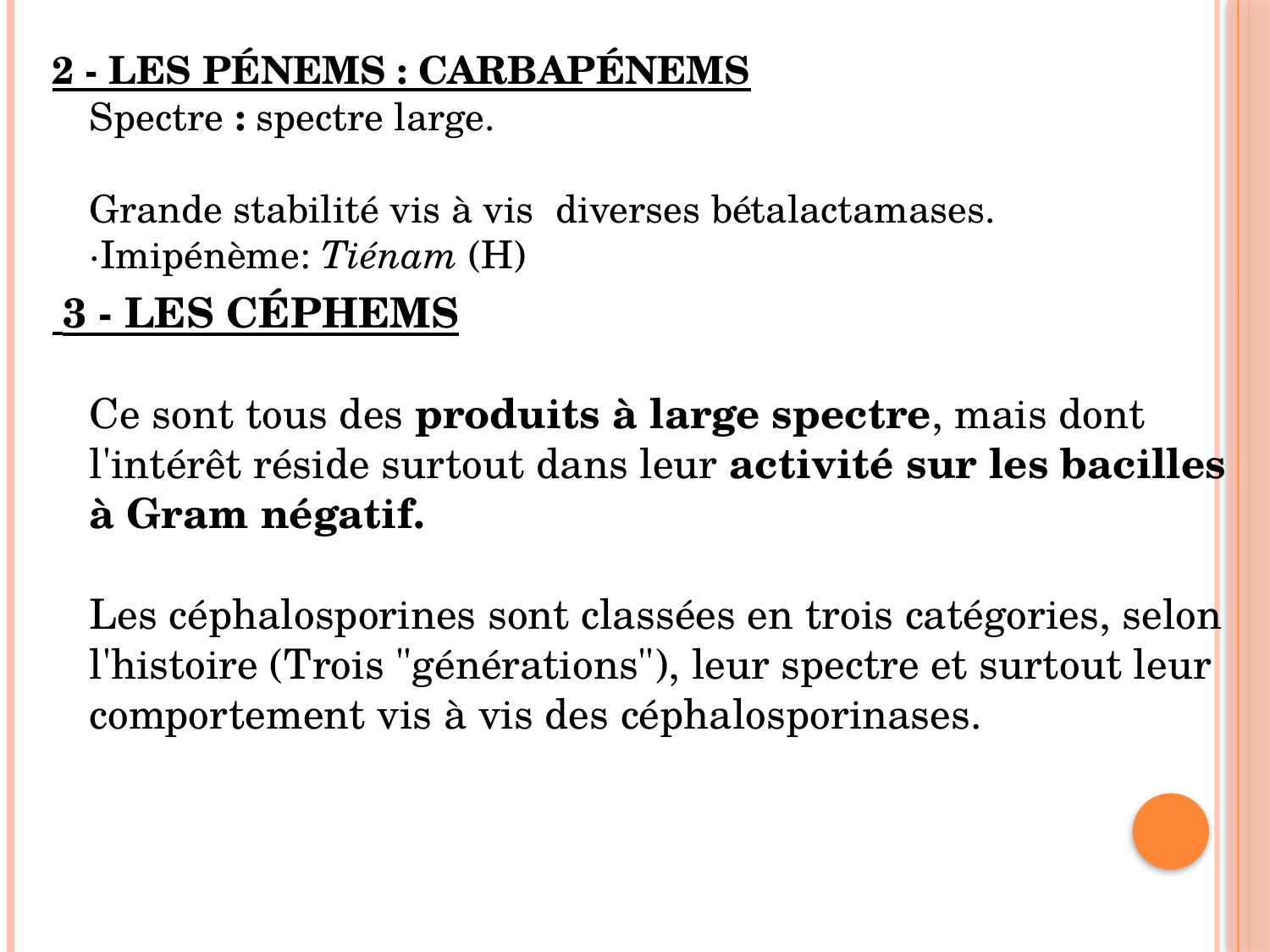

2 - LES PÉNEMS : CARBAPÉNEMS
Spectre : spectre large.
Grande stabilité vis à vis  diverses bétalactamases.
·Imipénème: Tiénam (H)
 3 - LES CÉPHEMS
Ce sont tous des produits à large spectre, mais dont l'intérêt réside surtout dans leur activité sur les bacilles à Gram négatif.
Les céphalosporines sont classées en trois catégories, selon l'histoire (Trois "générations"), leur spectre et surtout leur comportement vis à vis des céphalosporinases.